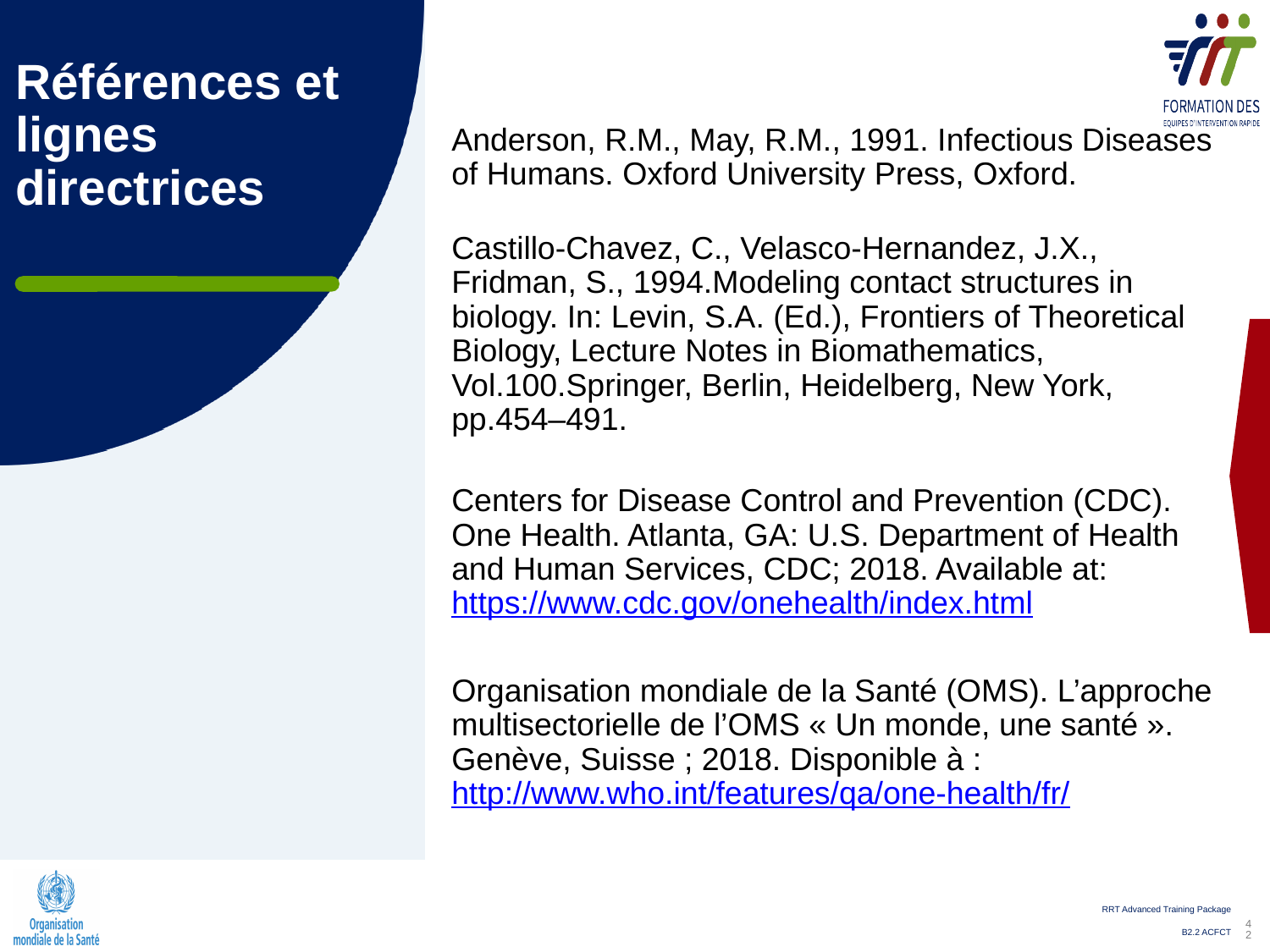

# Références et lignes directrices
Anderson, R.M., May, R.M., 1991. Infectious Diseases of Humans. Oxford University Press, Oxford.

Castillo-Chavez, C., Velasco-Hernandez, J.X., Fridman, S., 1994.Modeling contact structures in biology. In: Levin, S.A. (Ed.), Frontiers of Theoretical Biology, Lecture Notes in Biomathematics, Vol.100.Springer, Berlin, Heidelberg, New York, pp.454–491.

Centers for Disease Control and Prevention (CDC). One Health. Atlanta, GA: U.S. Department of Health and Human Services, CDC; 2018. Available at: https://www.cdc.gov/onehealth/index.html

Organisation mondiale de la Santé (OMS). L’approche multisectorielle de l’OMS « Un monde, une santé ». Genève, Suisse ; 2018. Disponible à : http://www.who.int/features/qa/one-health/fr/